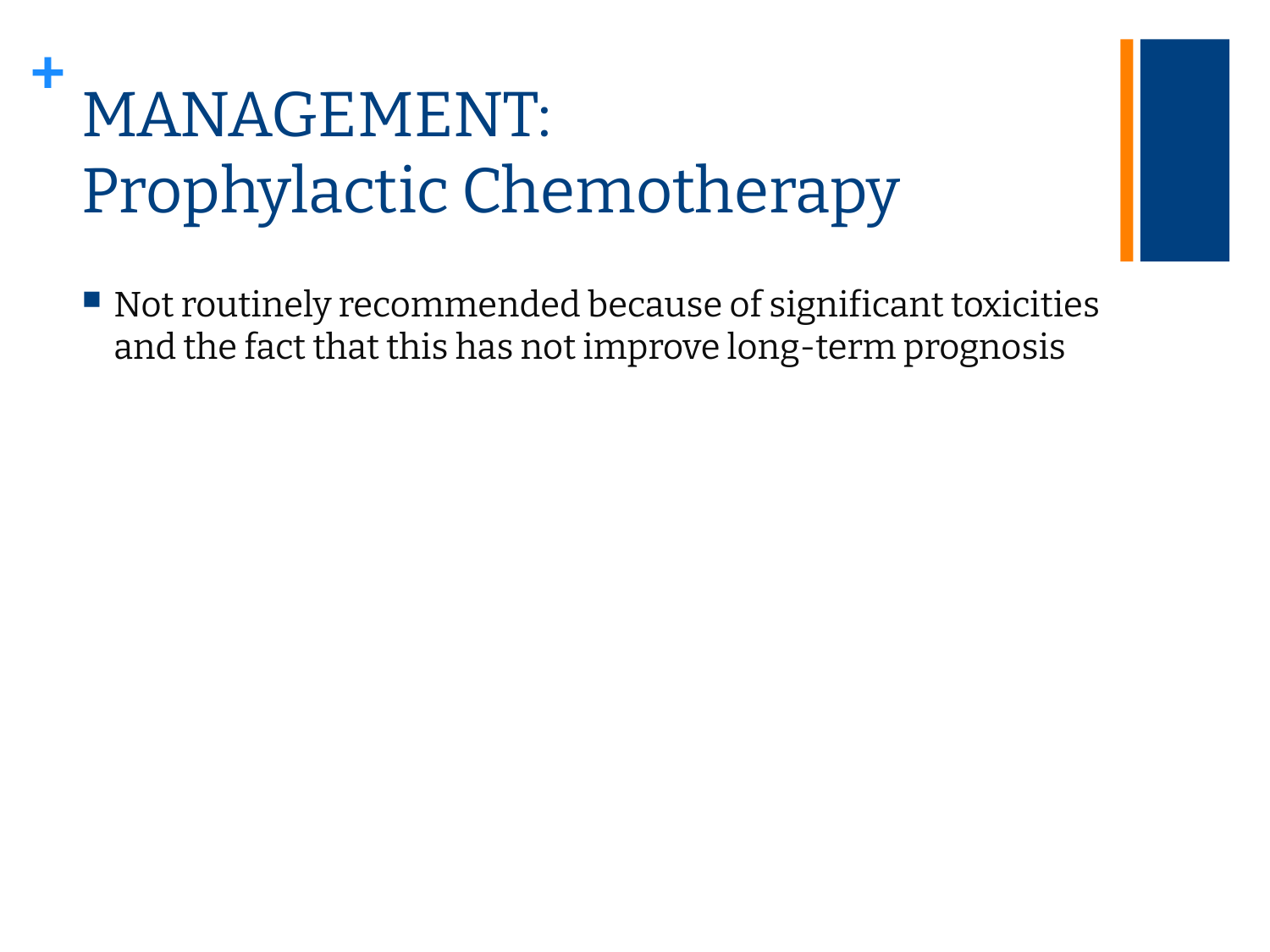

# MANAGEMENT: Prophylactic Chemotherapy
Not routinely recommended because of significant toxicities and the fact that this has not improve long-term prognosis